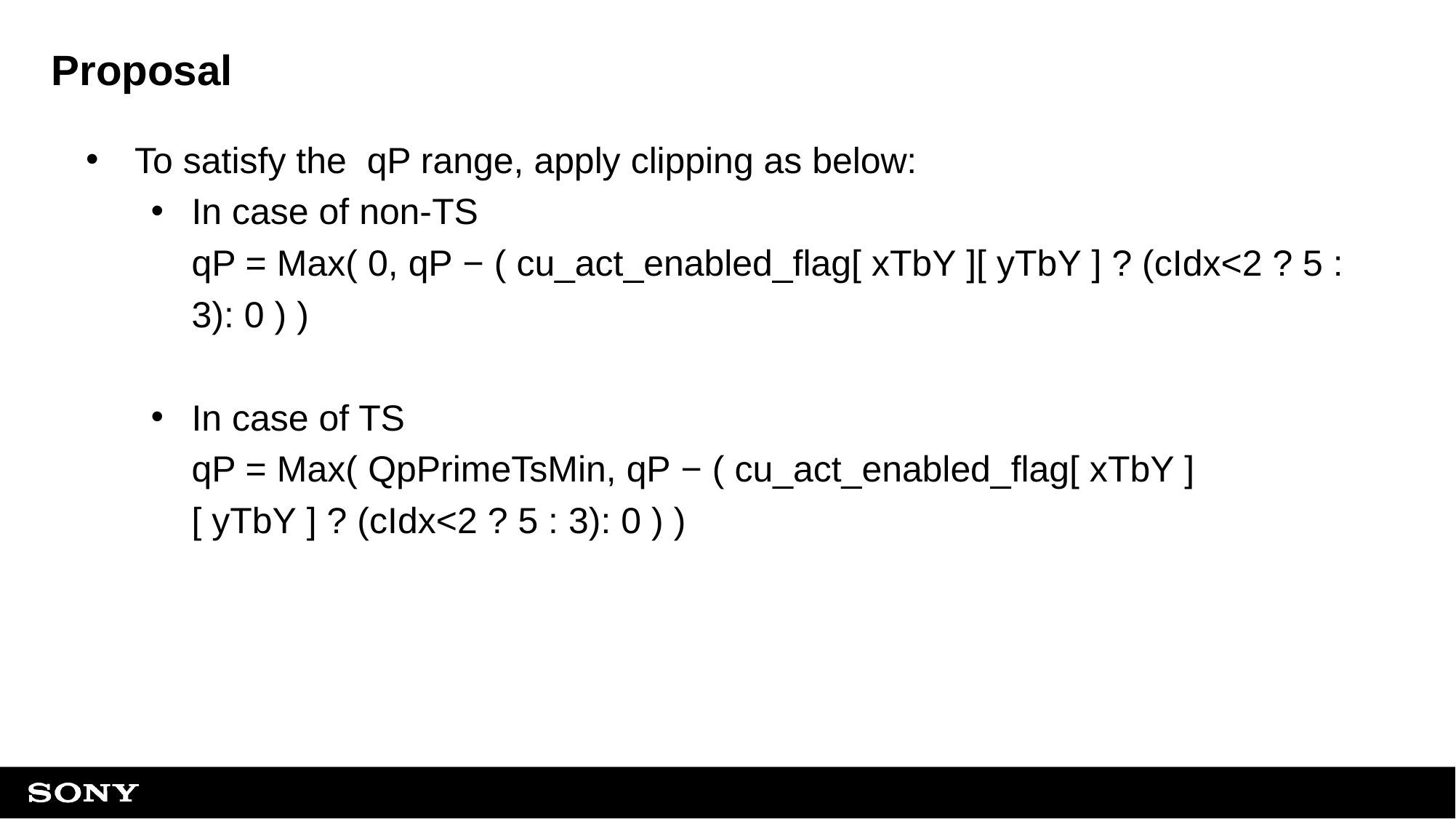

# Proposal
To satisfy the  qP range, apply clipping as below:
In case of non-TS
qP = Max( 0, qP − ( cu_act_enabled_flag[ xTbY ][ yTbY ] ? (cIdx<2 ? 5 : 3): 0 ) )

In case of TS
qP = Max( QpPrimeTsMin, qP − ( cu_act_enabled_flag[ xTbY ][ yTbY ] ? (cIdx<2 ? 5 : 3): 0 ) )